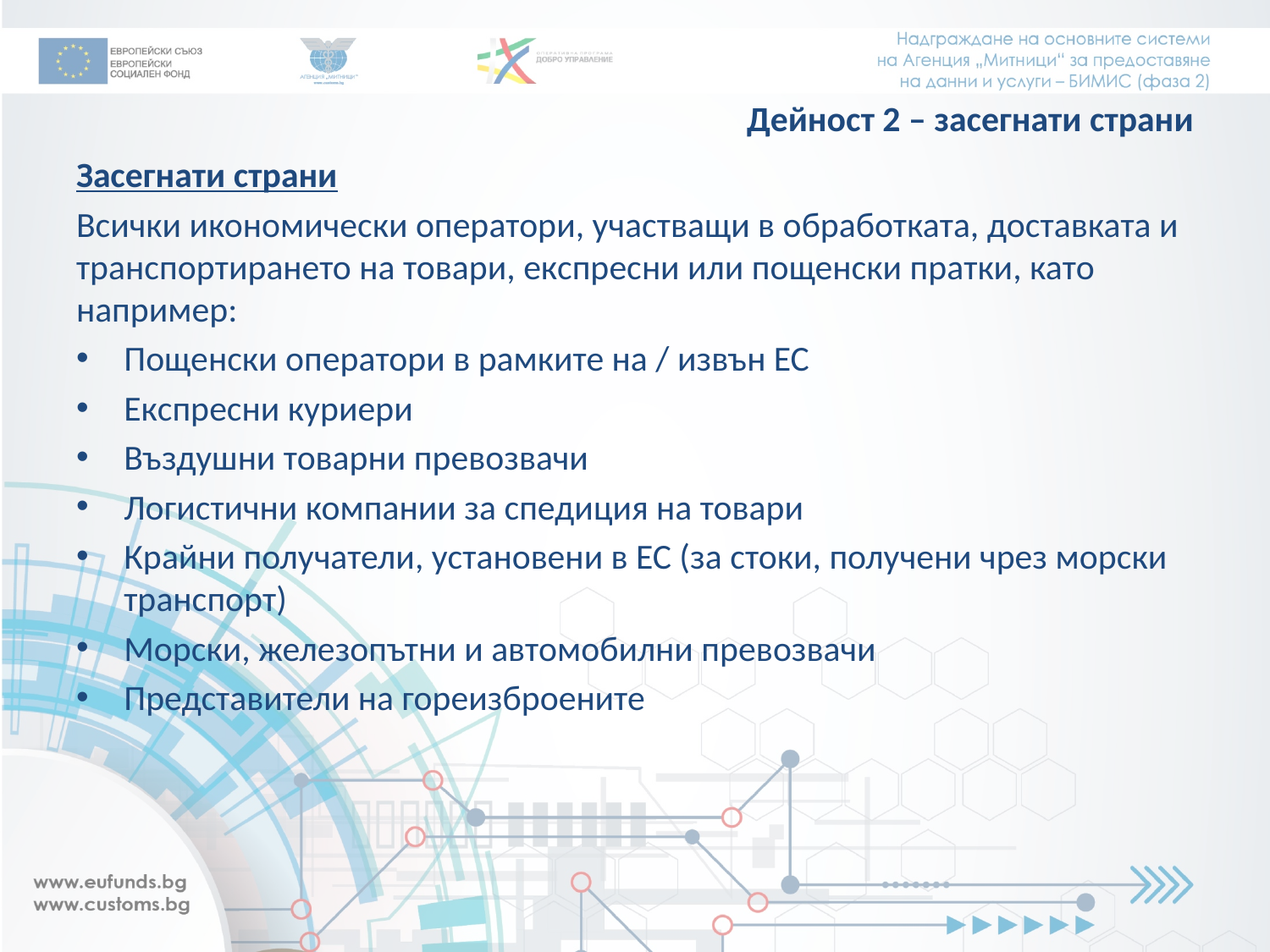

# Дейност 2 – засегнати страни
Засегнати страни
Всички икономически оператори, участващи в обработката, доставката и транспортирането на товари, експресни или пощенски пратки, като например:
Пощенски оператори в рамките на / извън ЕС
Експресни куриери
Въздушни товарни превозвачи
Логистични компании за спедиция на товари
Крайни получатели, установени в ЕС (за стоки, получени чрез морски транспорт)
Морски, железопътни и автомобилни превозвачи
Представители на гореизброените